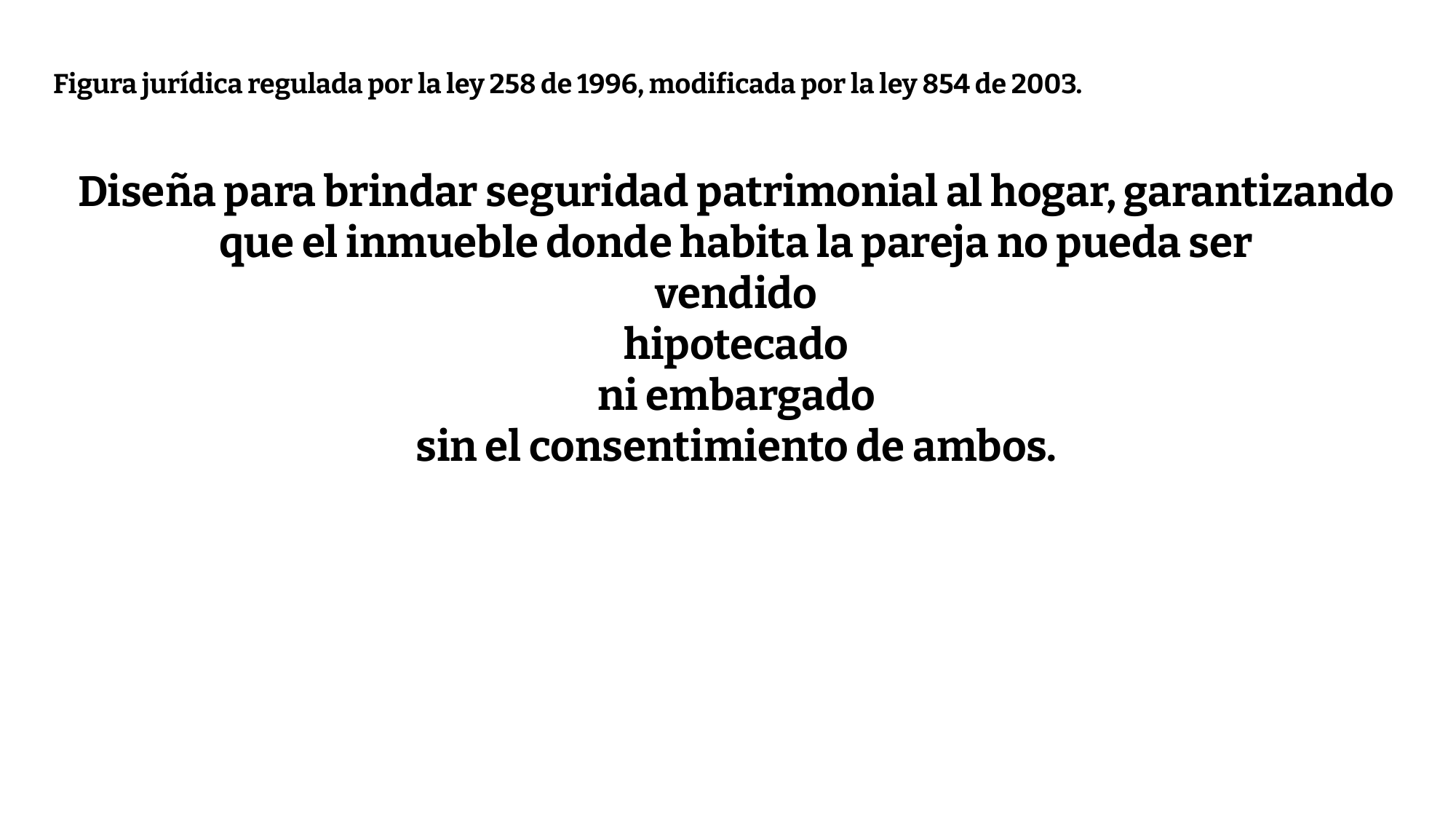

Figura jurídica regulada por la ley 258 de 1996, modificada por la ley 854 de 2003.

Diseña para brindar seguridad patrimonial al hogar, garantizando que el inmueble donde habita la pareja no pueda ser
vendido
hipotecado
ni embargado
sin el consentimiento de ambos.